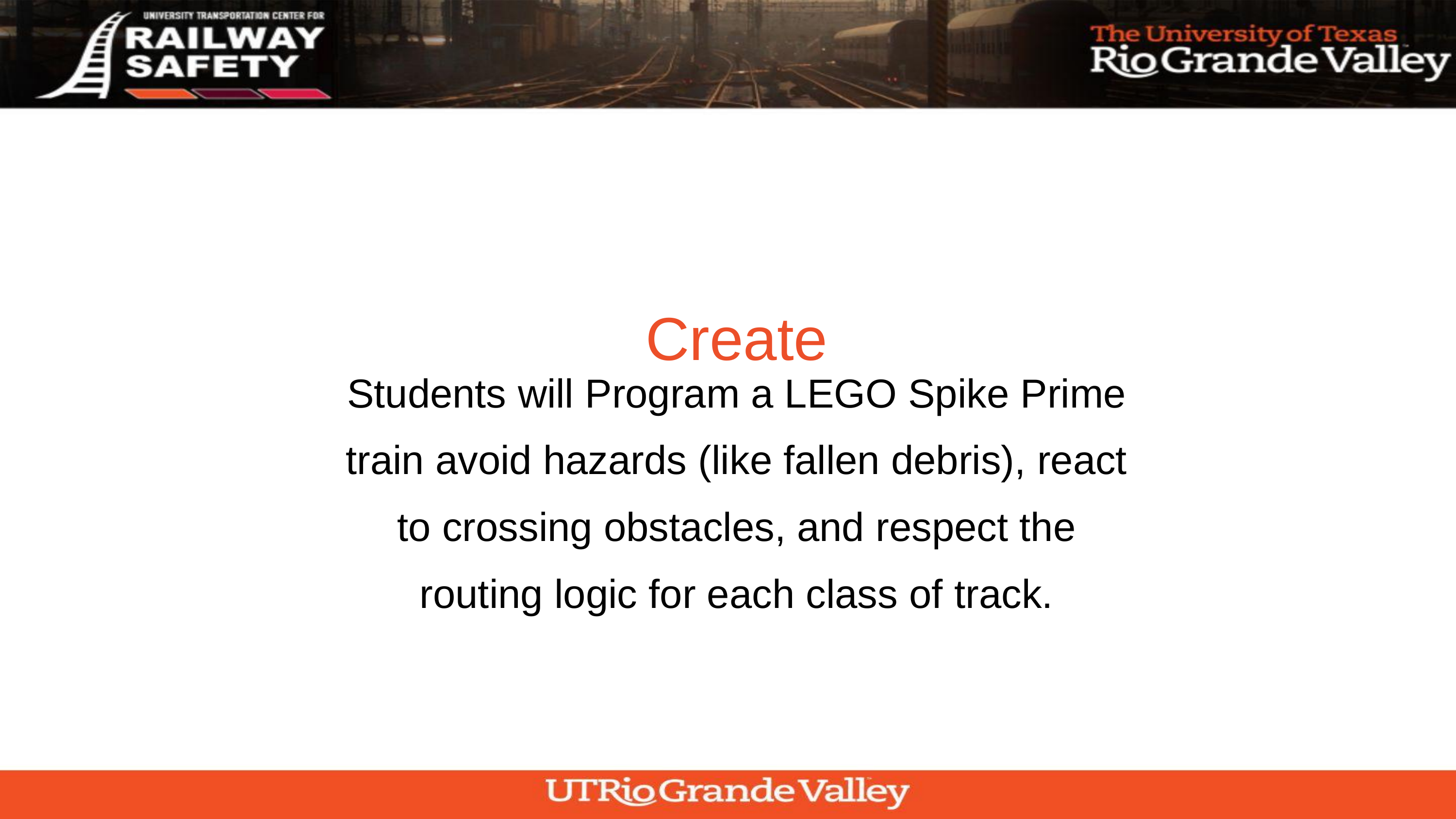

Create
Students will Program a LEGO Spike Prime train avoid hazards (like fallen debris), react to crossing obstacles, and respect the routing logic for each class of track.